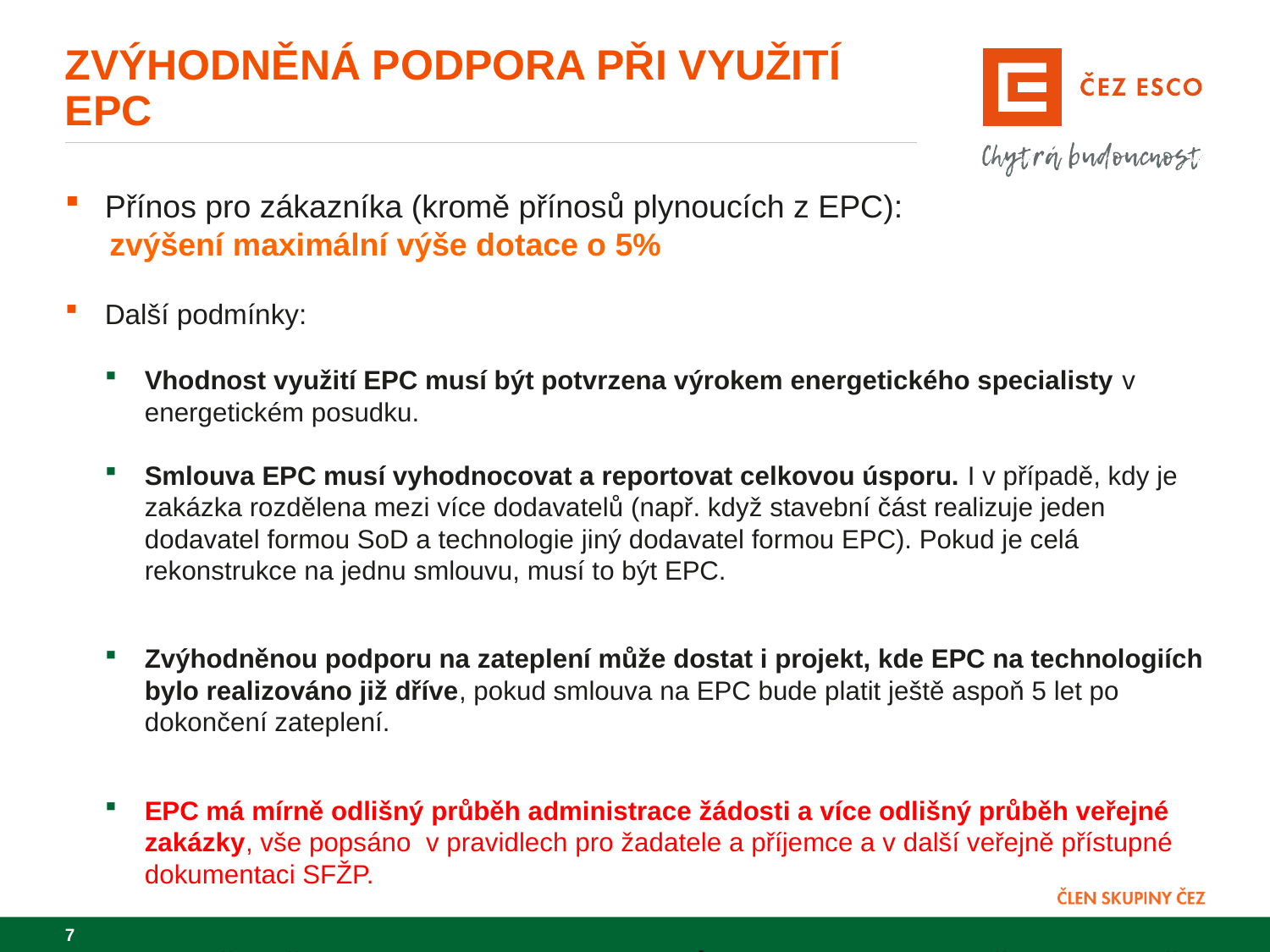

# Zvýhodněná podpora při využití epc
Přínos pro zákazníka (kromě přínosů plynoucích z EPC):
     zvýšení maximální výše dotace o 5%
Další podmínky:

Vhodnost využití EPC musí být potvrzena výrokem energetického specialisty v energetickém posudku.

Smlouva EPC musí vyhodnocovat a reportovat celkovou úsporu. I v případě, kdy je zakázka rozdělena mezi více dodavatelů (např. když stavební část realizuje jeden dodavatel formou SoD a technologie jiný dodavatel formou EPC). Pokud je celá rekonstrukce na jednu smlouvu, musí to být EPC.

Zvýhodněnou podporu na zateplení může dostat i projekt, kde EPC na technologiích bylo realizováno již dříve, pokud smlouva na EPC bude platit ještě aspoň 5 let po dokončení zateplení.

EPC má mírně odlišný průběh administrace žádosti a více odlišný průběh veřejné zakázky, vše popsáno  v pravidlech pro žadatele a příjemce a v další veřejně přístupné dokumentaci SFŽP.

Je-li předmětem dotovaného projektu více různých budov na jednu žádost, postačí dosažení úspory v součtu, i když vyhodnocována musí být každá budova zvlášť.
7